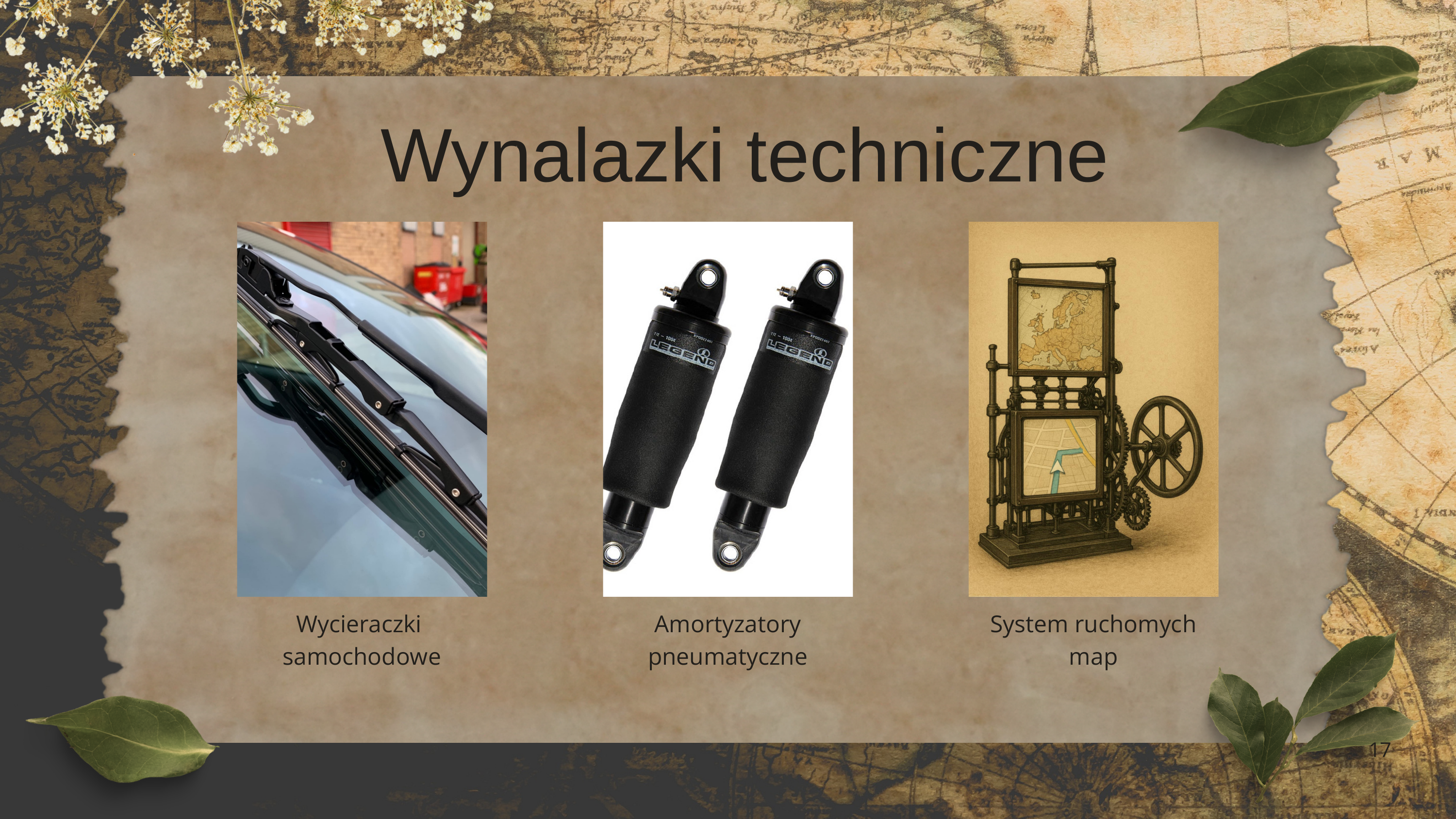

Wynalazki techniczne

Wycieraczki
samochodowe
Amortyzatory
pneumatyczne
System ruchomych
map

17